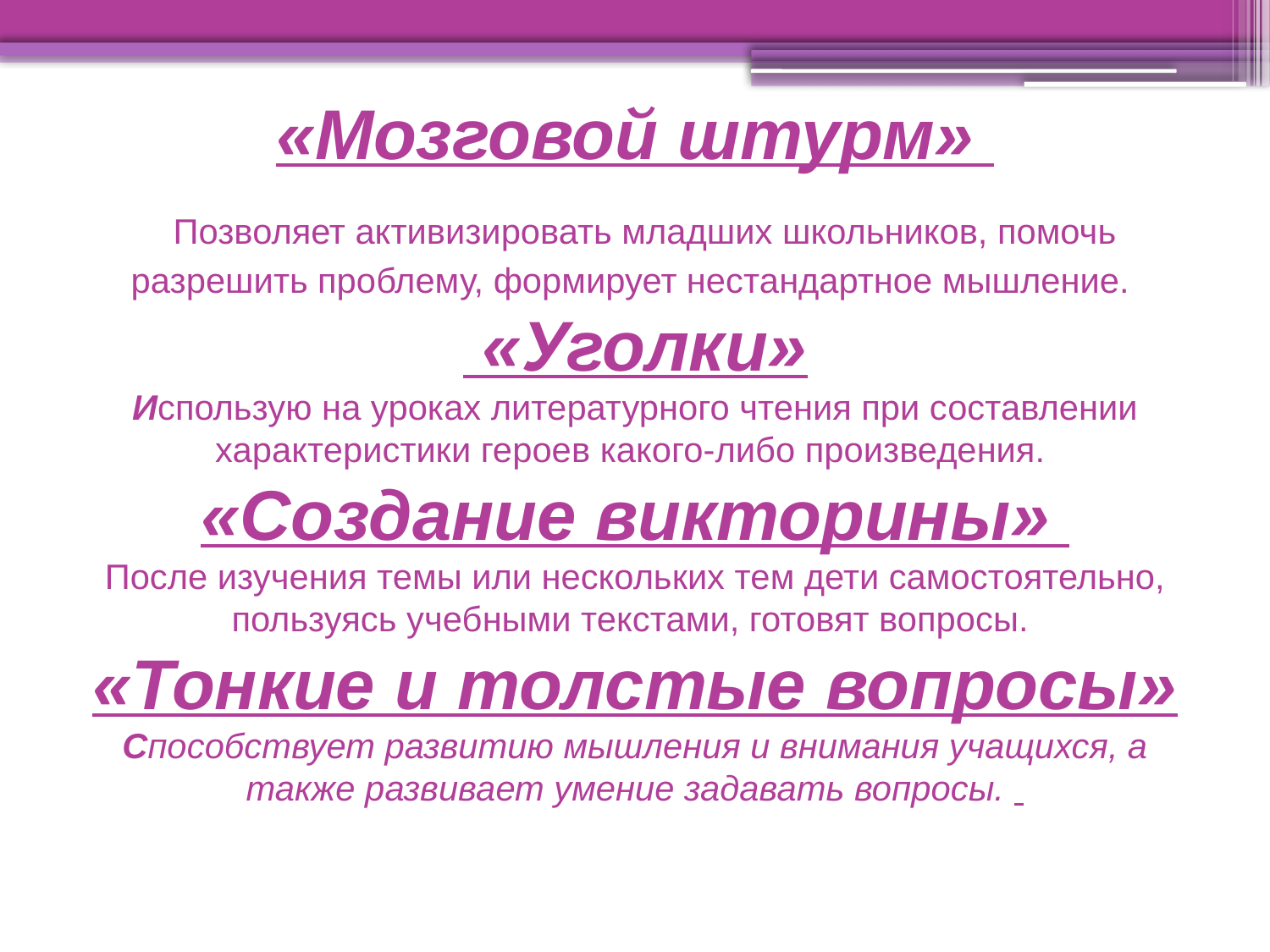

# «Мозговой штурм»  Позволяет активизировать младших школьников, помочь разрешить проблему, формирует нестандартное мышление. «Уголки» Использую на уроках литературного чтения при составлении характеристики героев какого-либо произведения. «Создание викторины» После изучения темы или нескольких тем дети самостоятельно, пользуясь учебными текстами, готовят вопросы. «Тонкие и толстые вопросы» Способствует развитию мышления и внимания учащихся, а также развивает умение задавать вопросы.